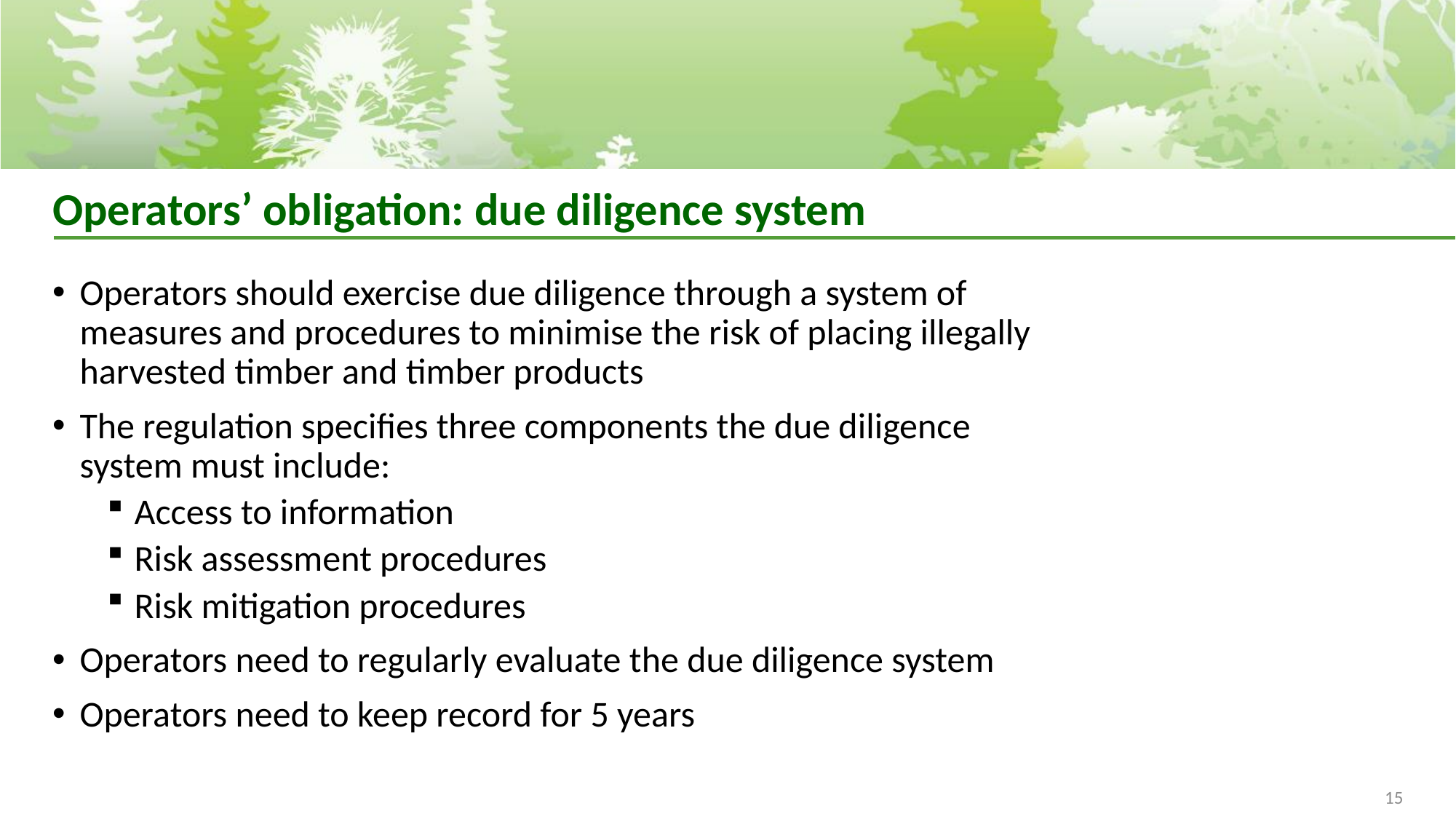

# Operators’ obligation: due diligence system
Operators should exercise due diligence through a system of measures and procedures to minimise the risk of placing illegally harvested timber and timber products
The regulation specifies three components the due diligence system must include:
Access to information
Risk assessment procedures
Risk mitigation procedures
Operators need to regularly evaluate the due diligence system
Operators need to keep record for 5 years
15